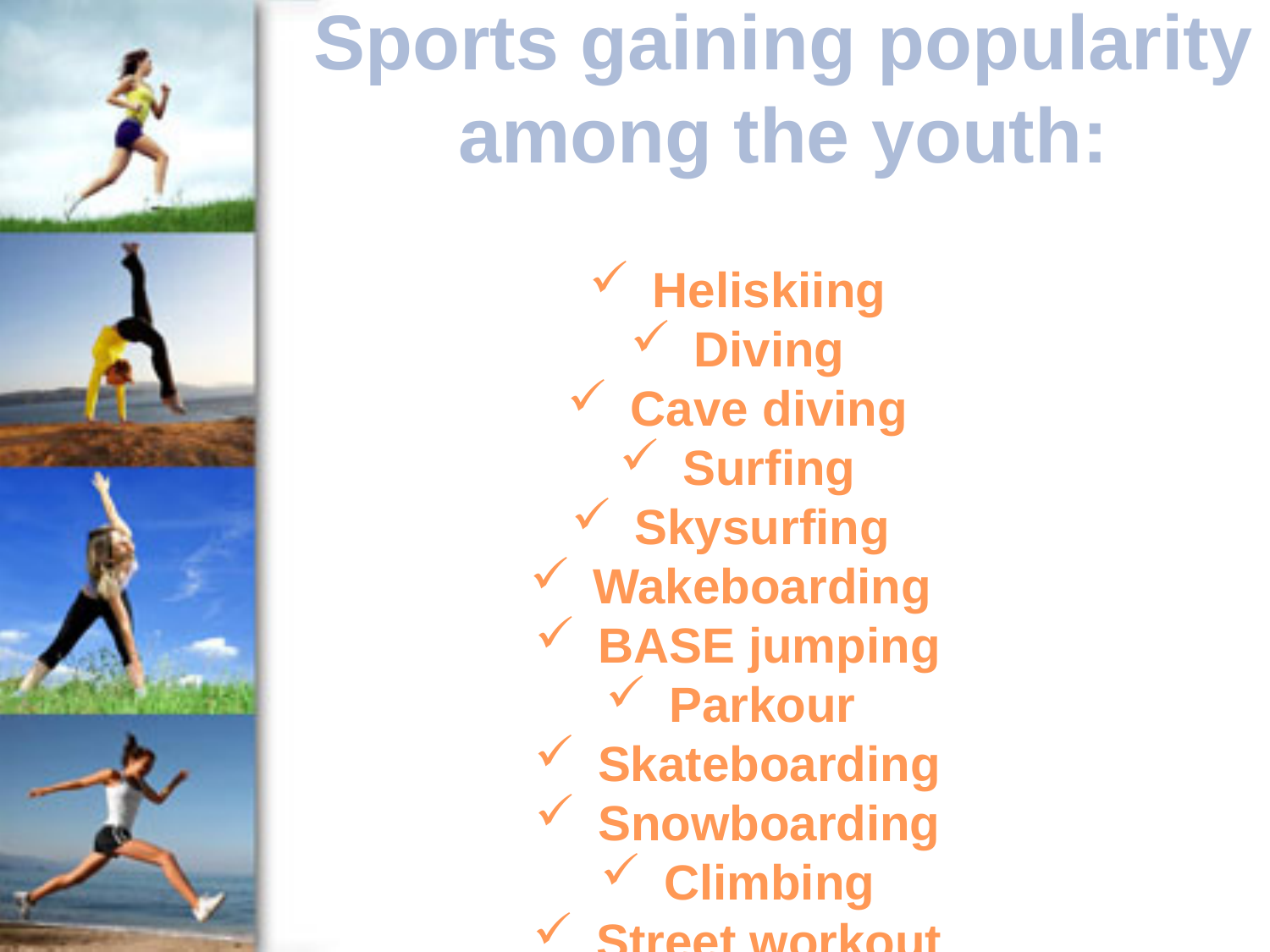

Sports gaining popularity among the youth:
Heliskiing
Diving
Cave diving
Surfing
Skysurfing
Wakeboarding
BASE jumping
Parkour
Skateboarding
Snowboarding
Climbing
Street workout